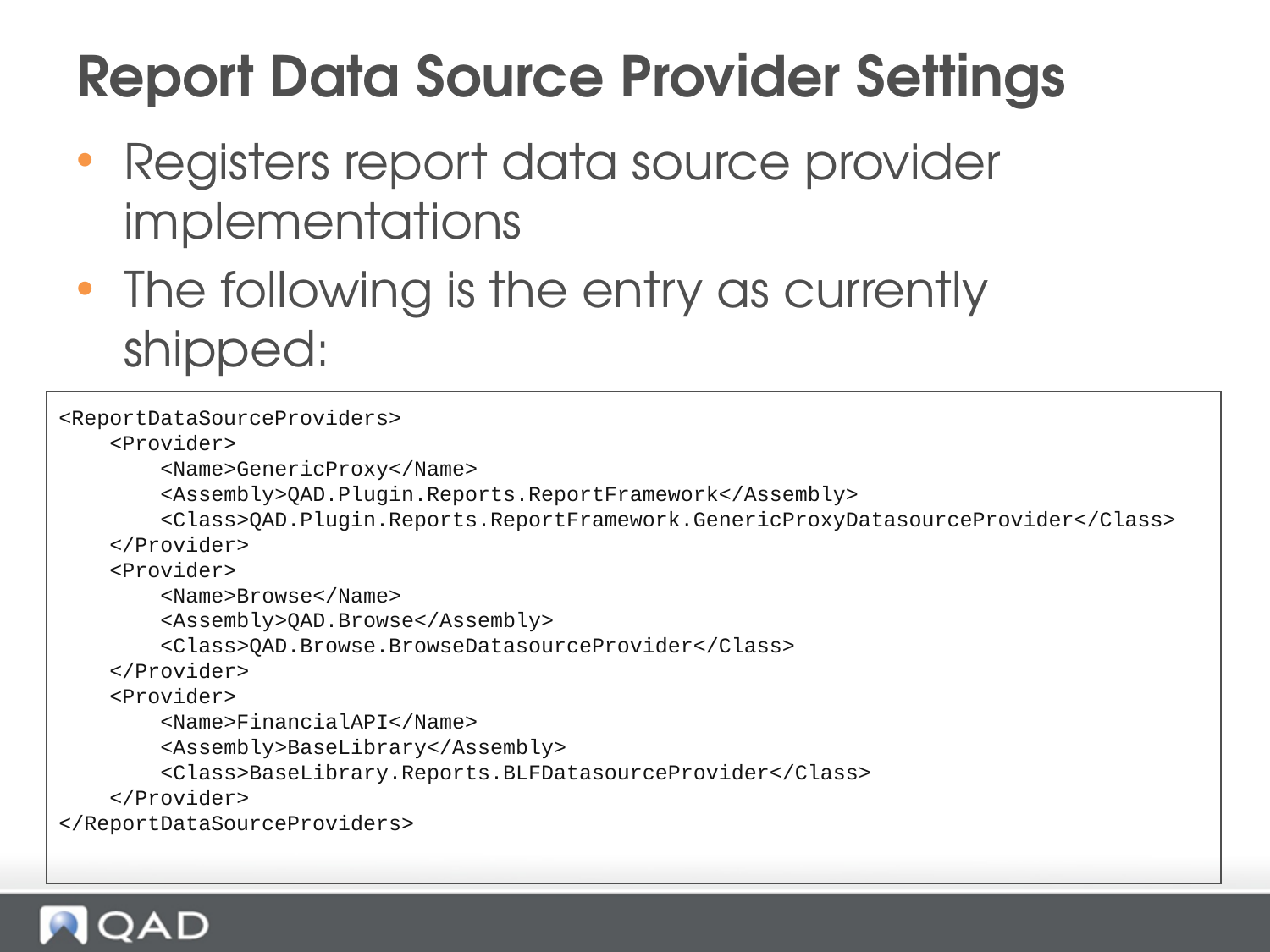

# Report Data Source Provider Settings
Registers report data source provider implementations
The following is the entry as currently shipped:
<ReportDataSourceProviders>
    <Provider>
        <Name>GenericProxy</Name>
        <Assembly>QAD.Plugin.Reports.ReportFramework</Assembly>
        <Class>QAD.Plugin.Reports.ReportFramework.GenericProxyDatasourceProvider</Class>
    </Provider>
    <Provider>
        <Name>Browse</Name>
        <Assembly>QAD.Browse</Assembly>
        <Class>QAD.Browse.BrowseDatasourceProvider</Class>
    </Provider>
    <Provider>
        <Name>FinancialAPI</Name>
        <Assembly>BaseLibrary</Assembly>
        <Class>BaseLibrary.Reports.BLFDatasourceProvider</Class>
    </Provider>
</ReportDataSourceProviders>